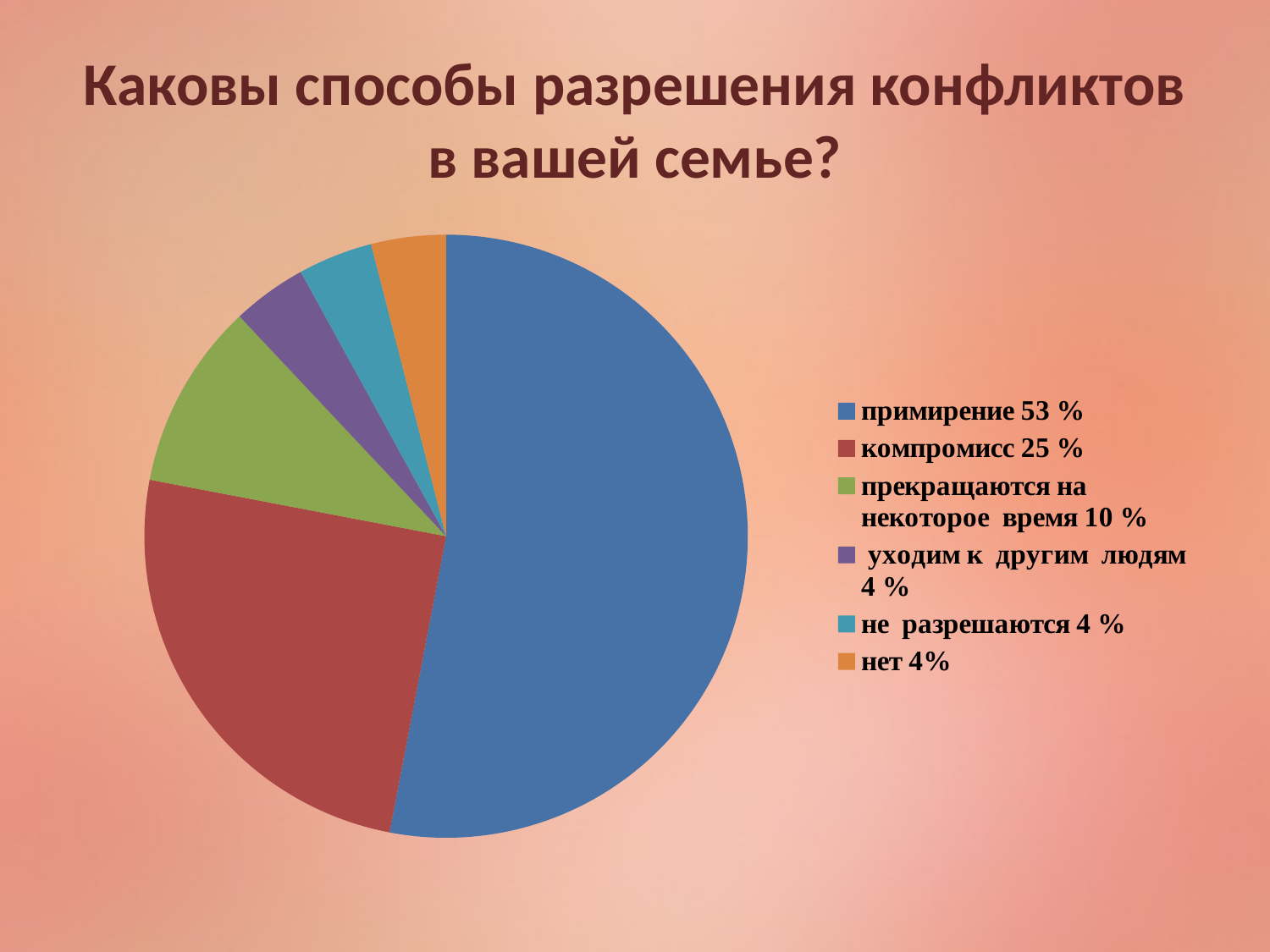

# Каковы способы разрешения конфликтов в вашей семье?

### Chart

| Category | Продажи |
|---|---|
| примирение 53 % | 0.53 |
| компромисс 25 % | 0.25 |
| прекращаются на  некоторое  время 10 % | 0.1 |
|  уходим к  другим  людям 4 % | 0.04000000000000002 |
| не  разрешаются 4 % | 0.04000000000000002 |
| нет 4% | 0.04000000000000002 |